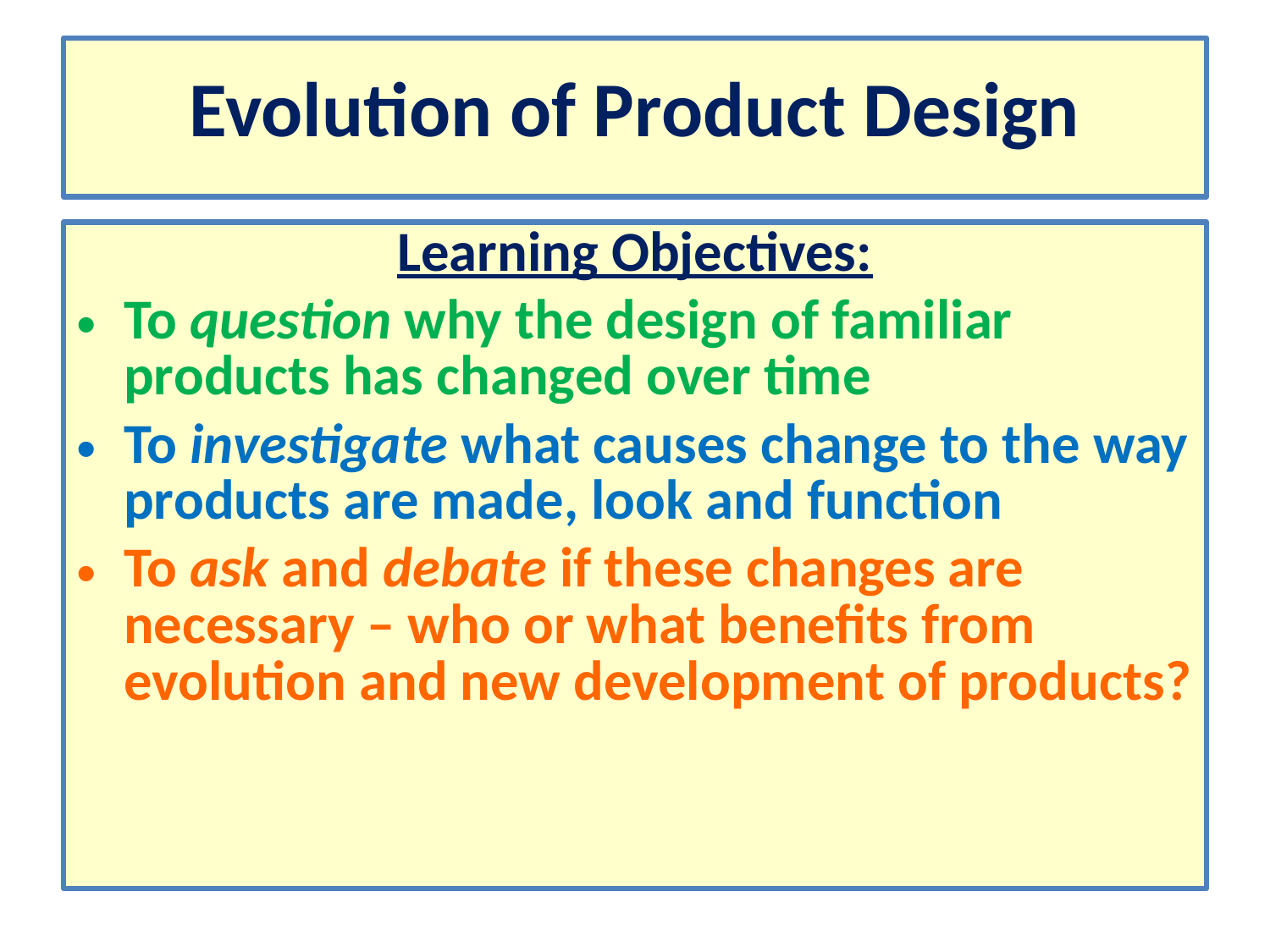

# Evolution of Product Design
Learning Objectives:
To question why the design of familiar products has changed over time
To investigate what causes change to the way products are made, look and function
To ask and debate if these changes are necessary – who or what benefits from evolution and new development of products?